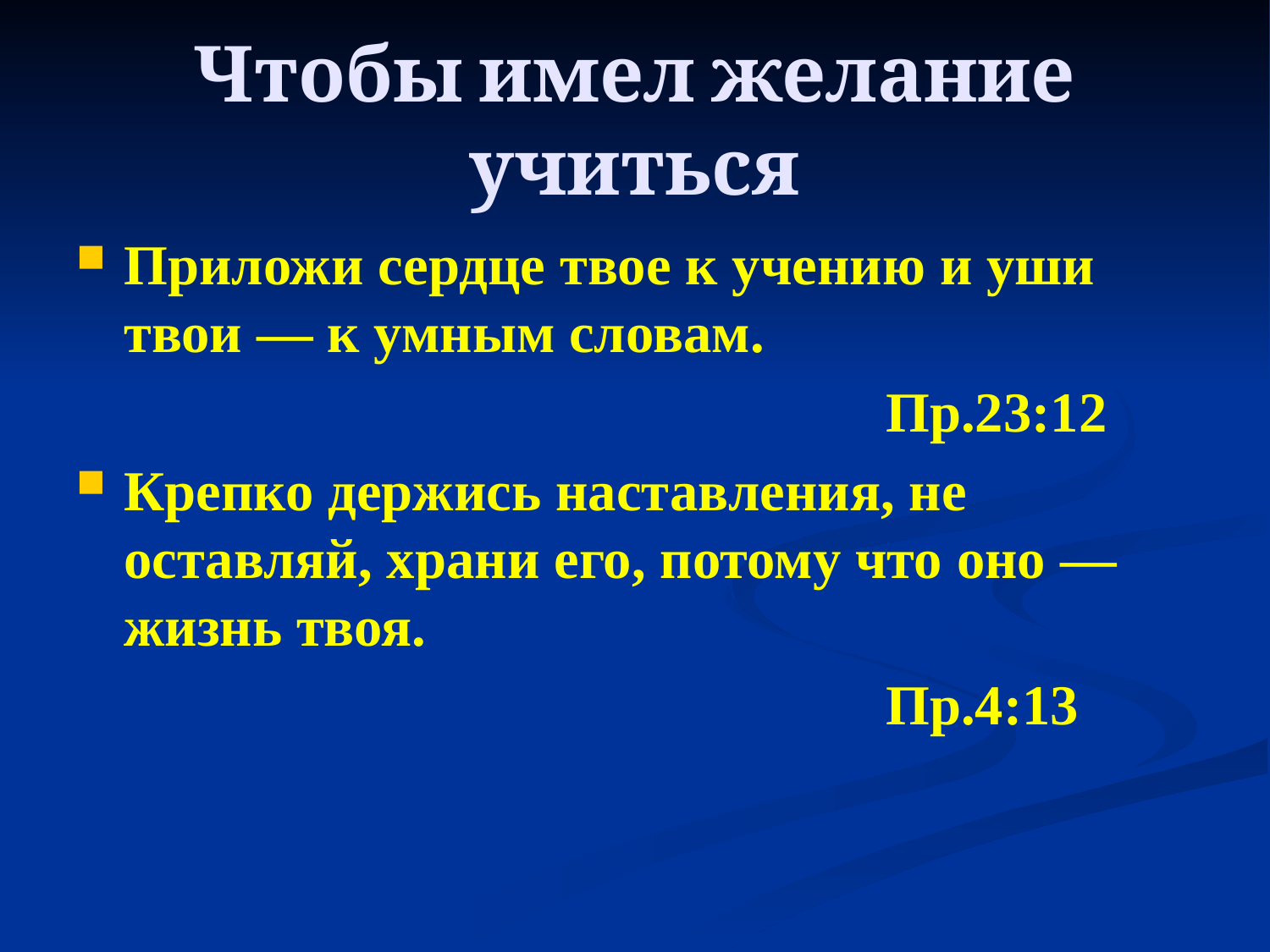

# Чтобы имел желание учиться
Приложи сердце твое к учению и уши твои — к умным словам.
                                                        	Пр.23:12
Крепко держись наставления, не оставляй, храни его, потому что оно — жизнь твоя.
                                               		Пр.4:13